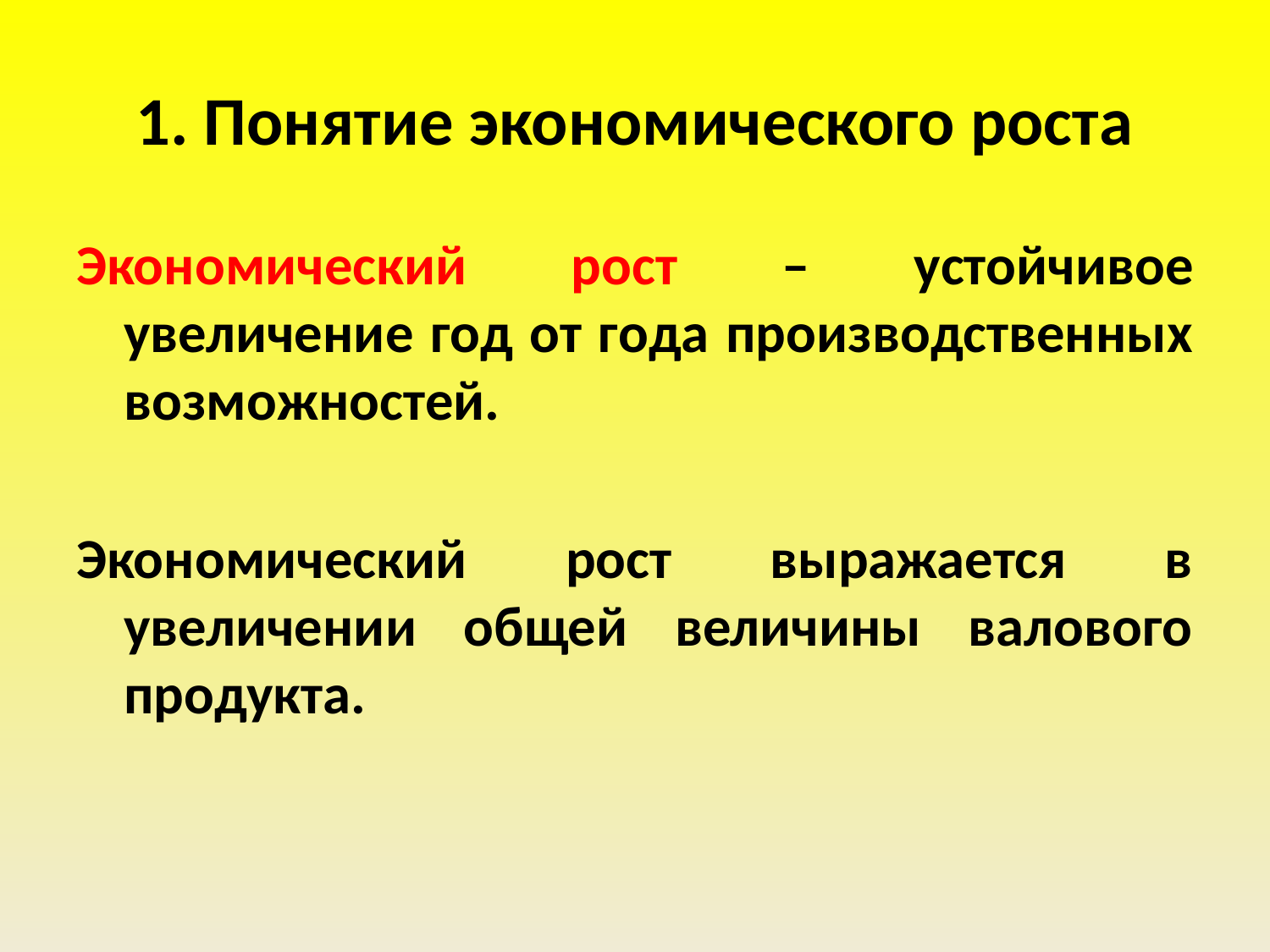

# 1. Понятие экономического роста
Экономический рост – устойчивое увеличение год от года производственных возможностей.

Экономический рост выражается в увеличении общей величины валового продукта.